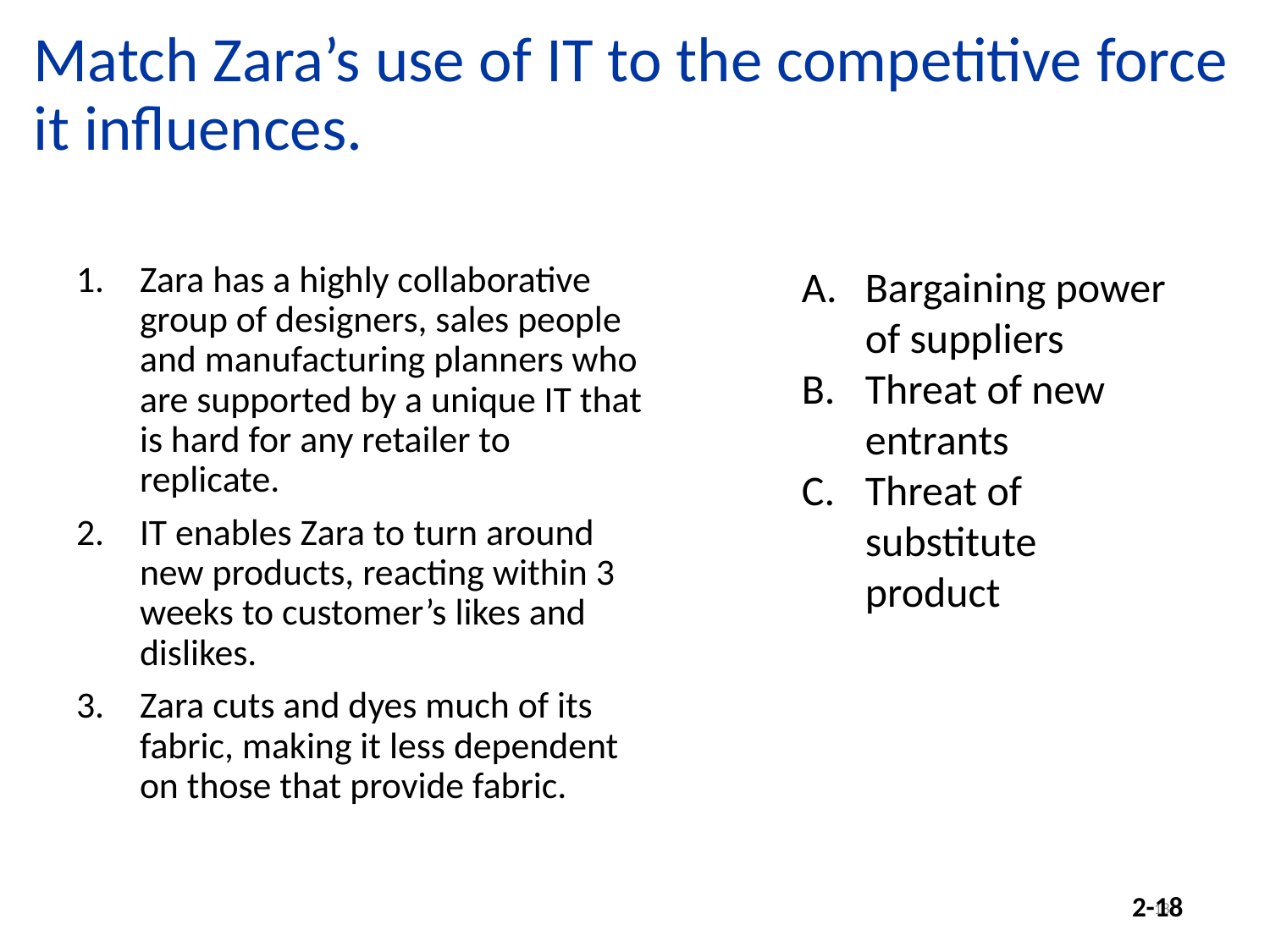

# Match Zara’s use of IT to the competitive force it influences.
Zara has a highly collaborative group of designers, sales people and manufacturing planners who are supported by a unique IT that is hard for any retailer to replicate.
IT enables Zara to turn around new products, reacting within 3 weeks to customer’s likes and dislikes.
Zara cuts and dyes much of its fabric, making it less dependent on those that provide fabric.

Bargaining power of suppliers
Threat of new entrants
Threat of substitute product

18